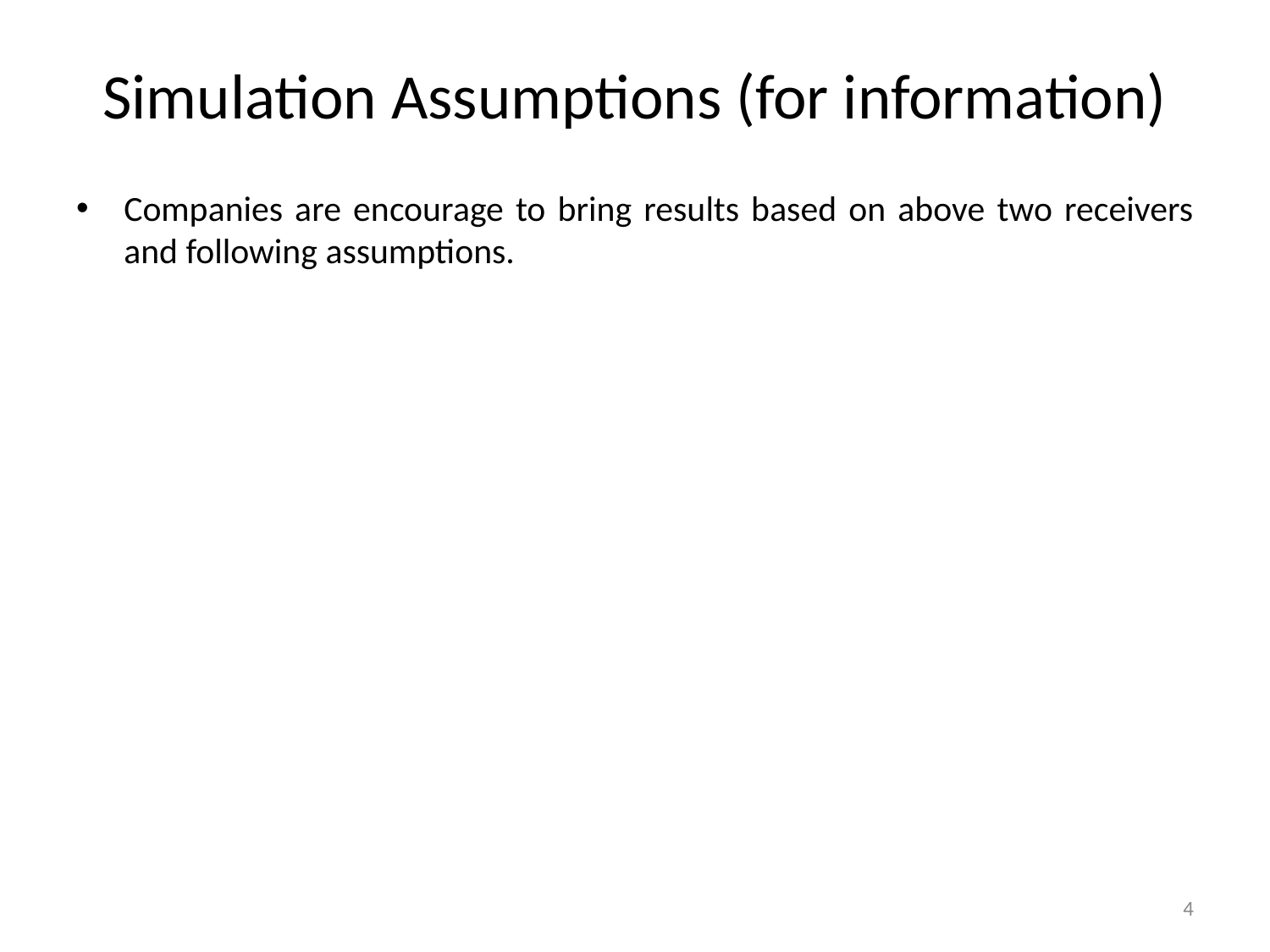

# Simulation Assumptions (for information)
Companies are encourage to bring results based on above two receivers and following assumptions.
4